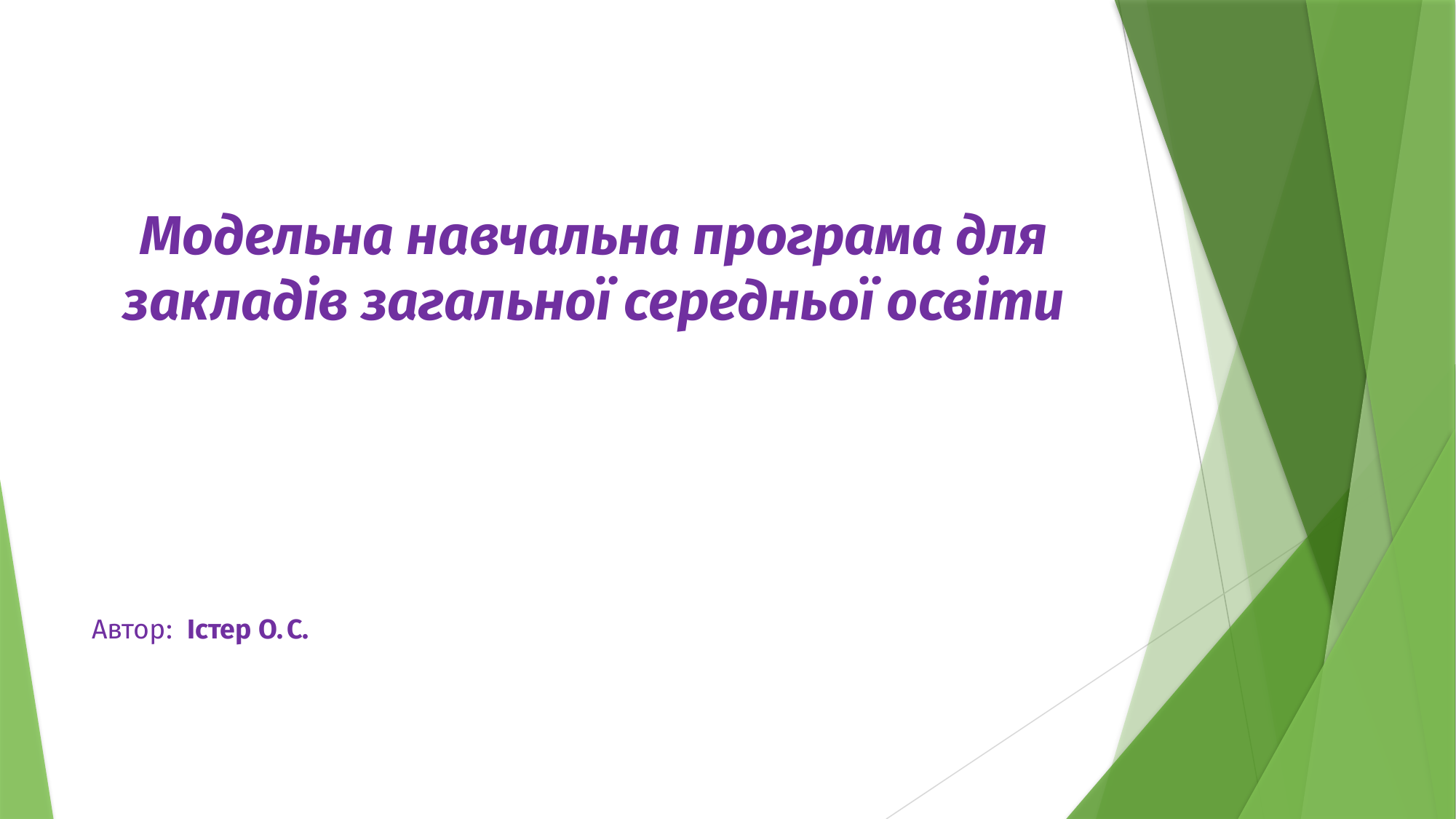

# Модельна навчальна програма для закладів загальної середньої освіти
Автор:  Істер О. С.